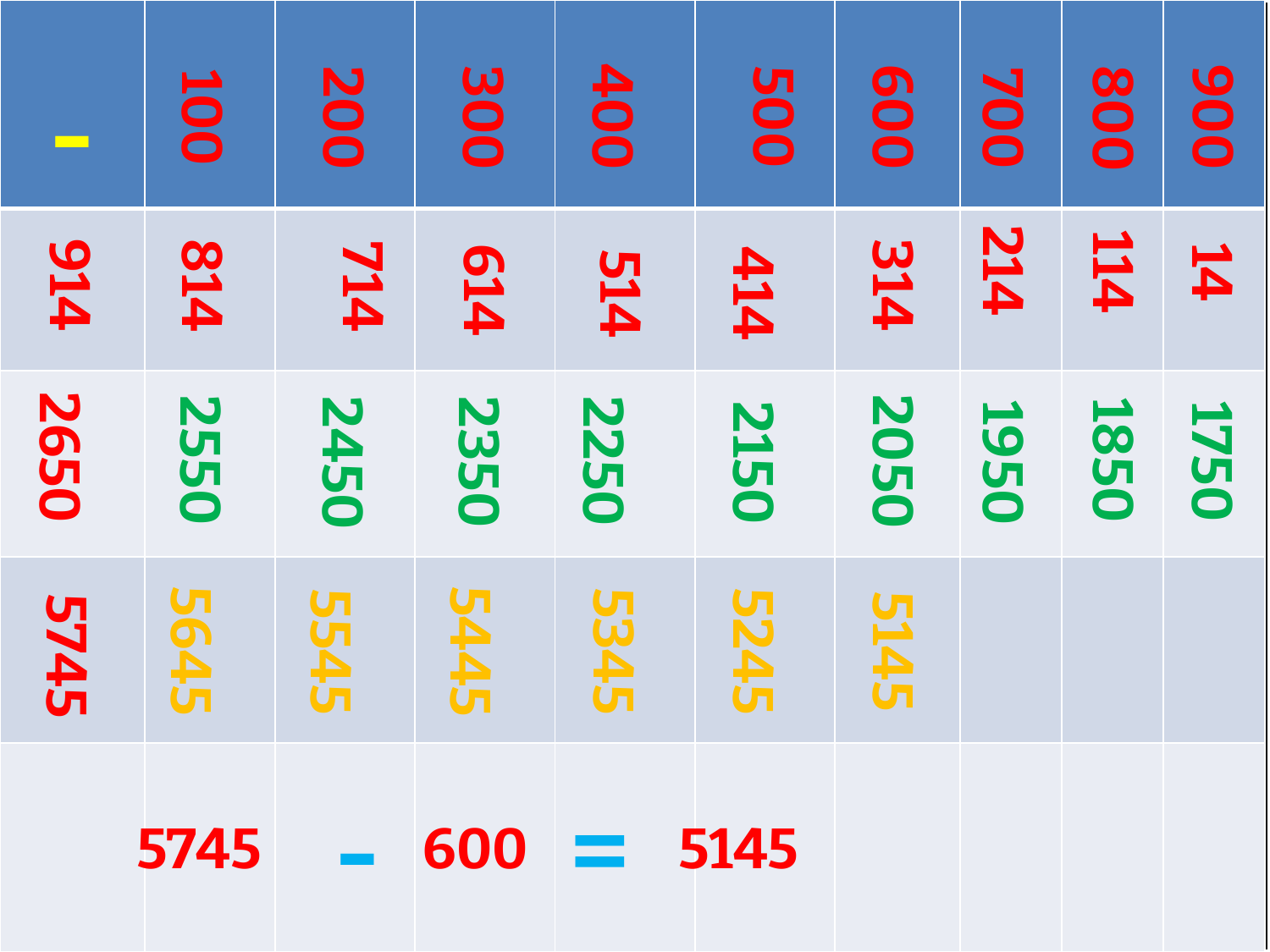

|  |  |  |  |  |  |  |  |  |  |
| --- | --- | --- | --- | --- | --- | --- | --- | --- | --- |
|  |  |  |  |  |  |  |  |  |  |
|  |  |  |  |  |  |  |  |  |  |
|  |  |  |  |  |  |  |  |  |  |
|  |  |  |  |  |  |  |  |  |  |
-
400
500
600
900
100
200
300
700
800
214
114
14
914
814
314
714
614
514
414
#
2650
2550
1850
2250
2050
1750
2350
2450
2150
1950
5645
5445
5345
5245
5145
5545
5745
=
-
5145
5745
600